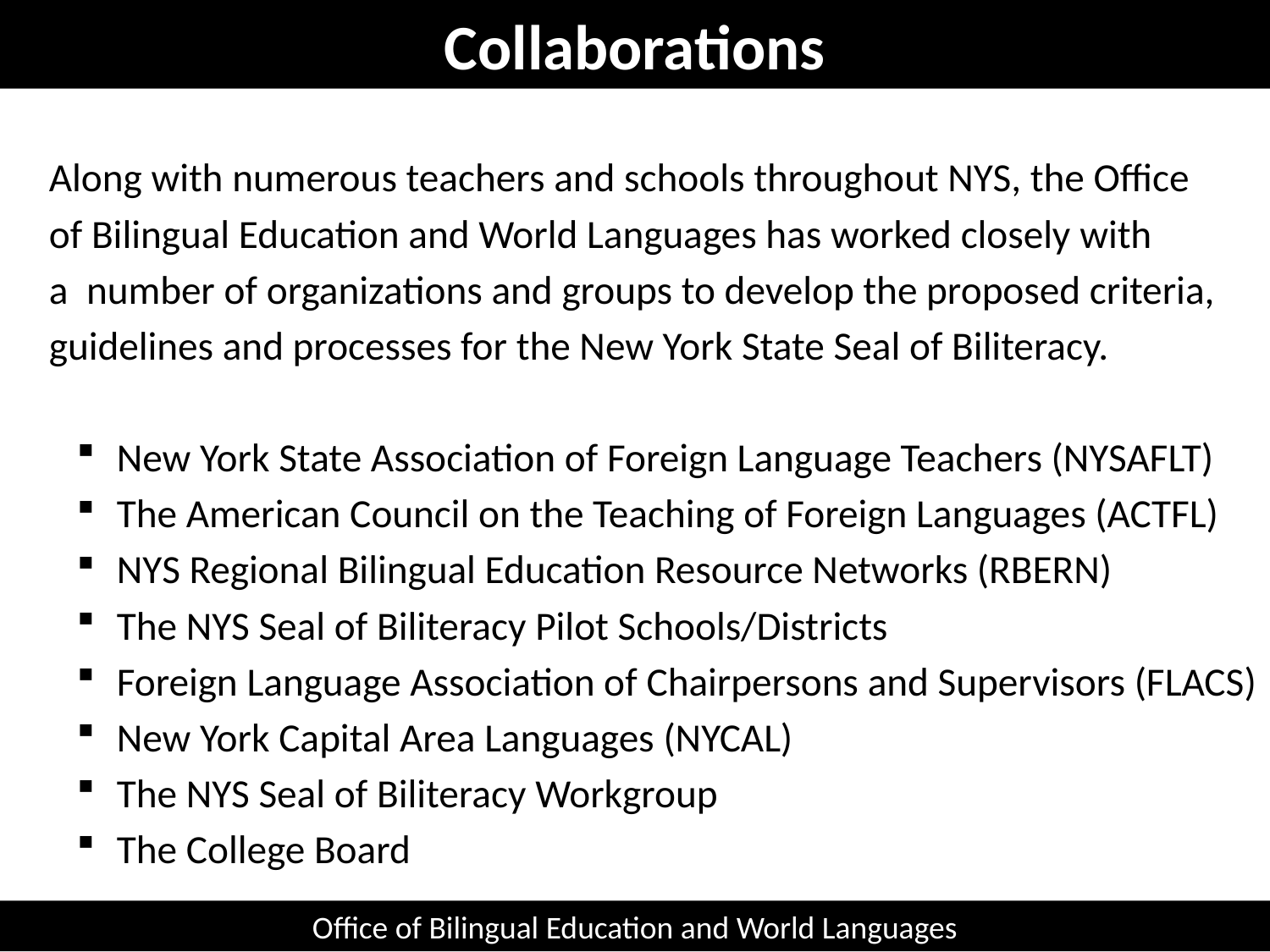

Collaborations

    Along with numerous teachers and schools throughout NYS, the Office
    of Bilingual Education and World Languages has worked closely with
    a  number of organizations and groups to develop the proposed criteria,
    guidelines and processes for the New York State Seal of Biliteracy.

New York State Association of Foreign Language Teachers (NYSAFLT)
The American Council on the Teaching of Foreign Languages (ACTFL)
NYS Regional Bilingual Education Resource Networks (RBERN)
The NYS Seal of Biliteracy Pilot Schools/Districts
Foreign Language Association of Chairpersons and Supervisors (FLACS)
New York Capital Area Languages (NYCAL)
The NYS Seal of Biliteracy Workgroup
The College Board

Office of Bilingual Education and World Languages
Office of Bilingual Education and World Languages